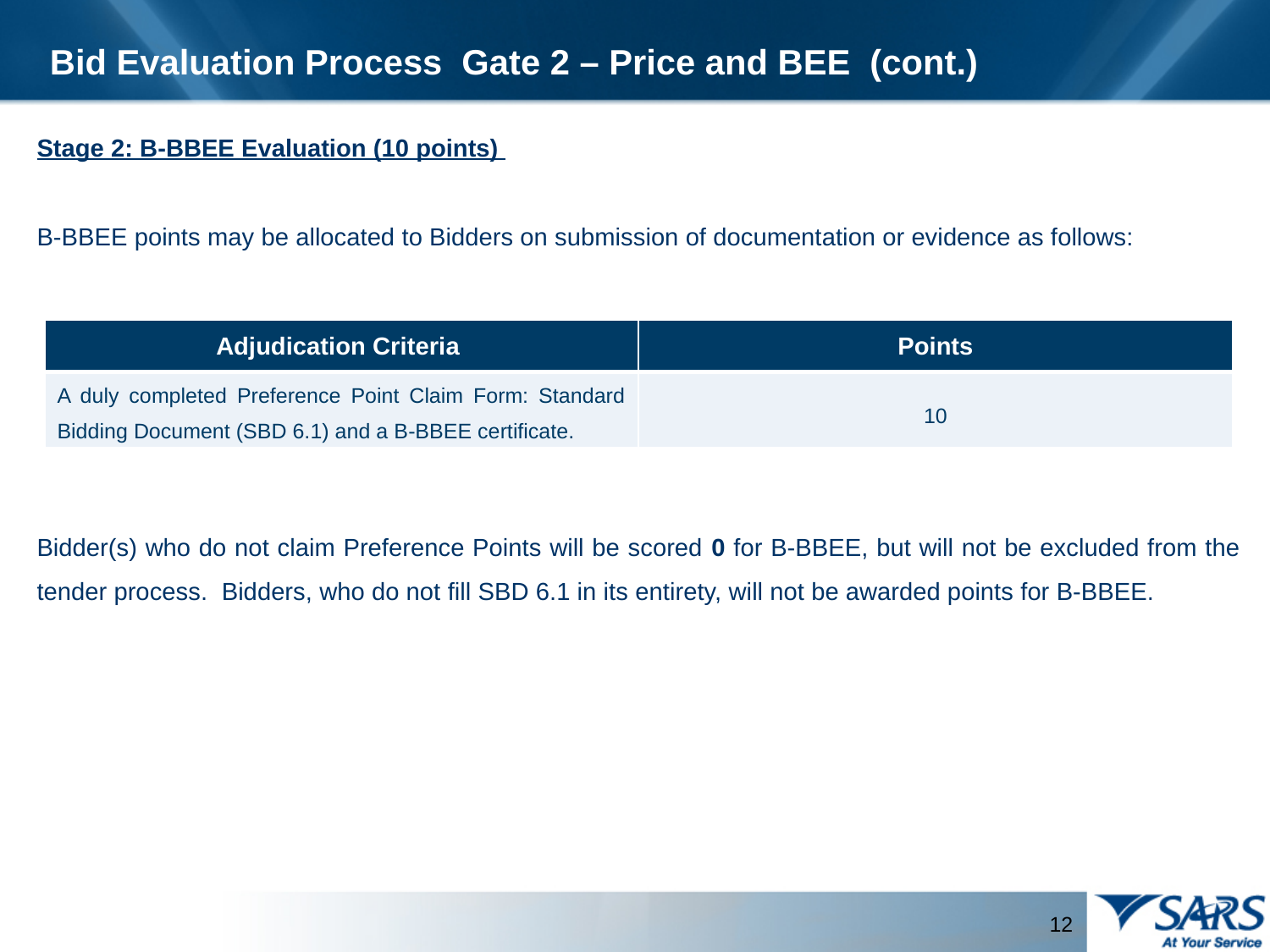

Bid Evaluation Process  Gate 2 – Price and BEE  (cont.)
Stage 2: B-BBEE Evaluation (10 points)

B-BBEE points may be allocated to Bidders on submission of documentation or evidence as follows:

Bidder(s) who do not claim Preference Points will be scored 0 for B-BBEE, but will not be excluded from the tender process.  Bidders, who do not fill SBD 6.1 in its entirety, will not be awarded points for B-BBEE.

| Adjudication Criteria | Points |
| --- | --- |
| A duly completed Preference Point Claim Form: Standard Bidding Document (SBD 6.1) and a B-BBEE certificate. | 10 |
12